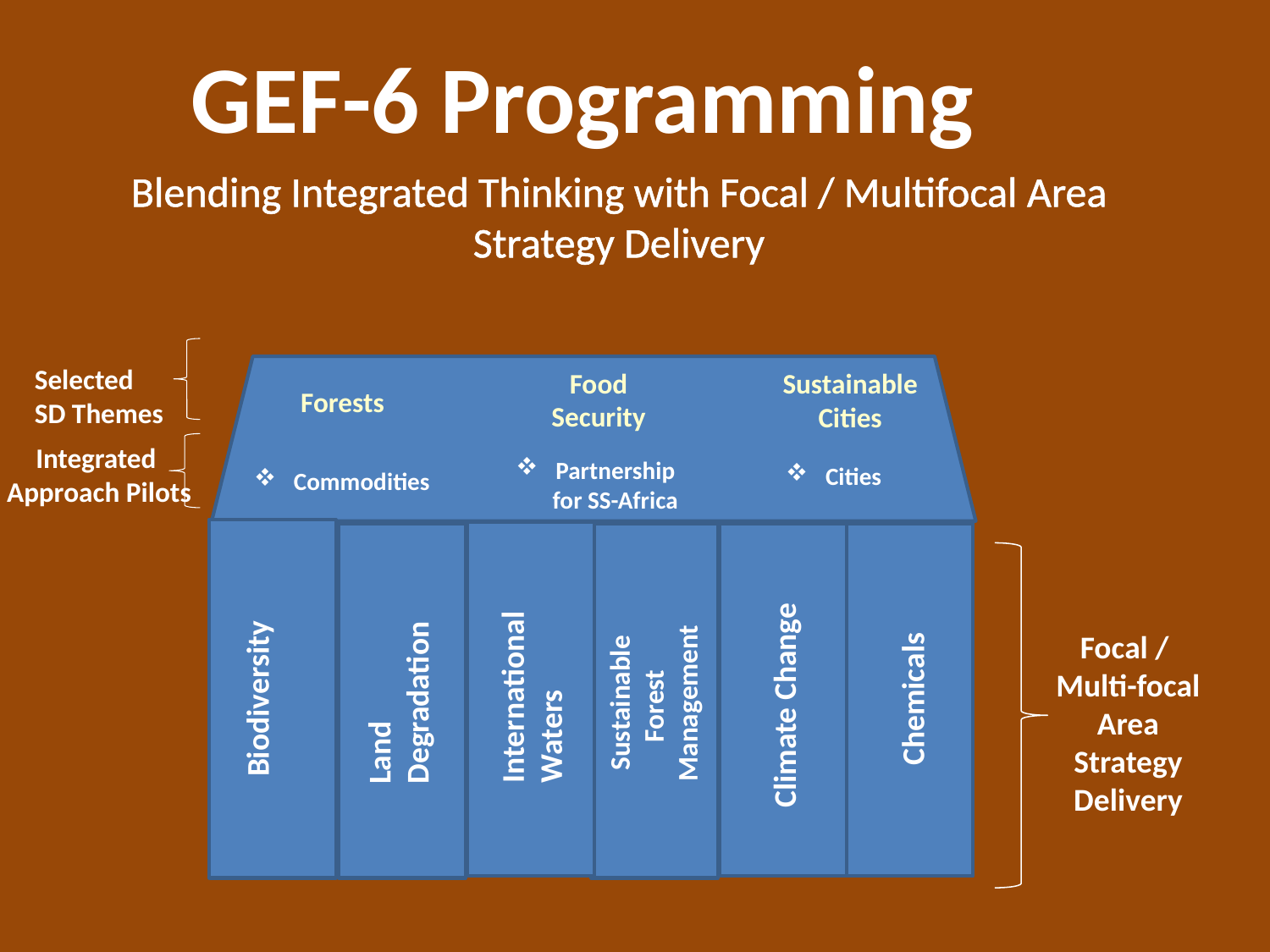

GEF-6 Programming
Blending Integrated Thinking with Focal / Multifocal Area Strategy Delivery

Selected
SD Themes

Food
Security
Sustainable
Cities
Forests
Integrated
Approach Pilots

Partnership
for SS-Africa
Cities
Commodities

Climate Change
International
Waters
Sustainable
Forest
Management
Biodiversity
Land
Degradation
Focal /
Multi-focal
Area
Strategy
Delivery
Chemicals